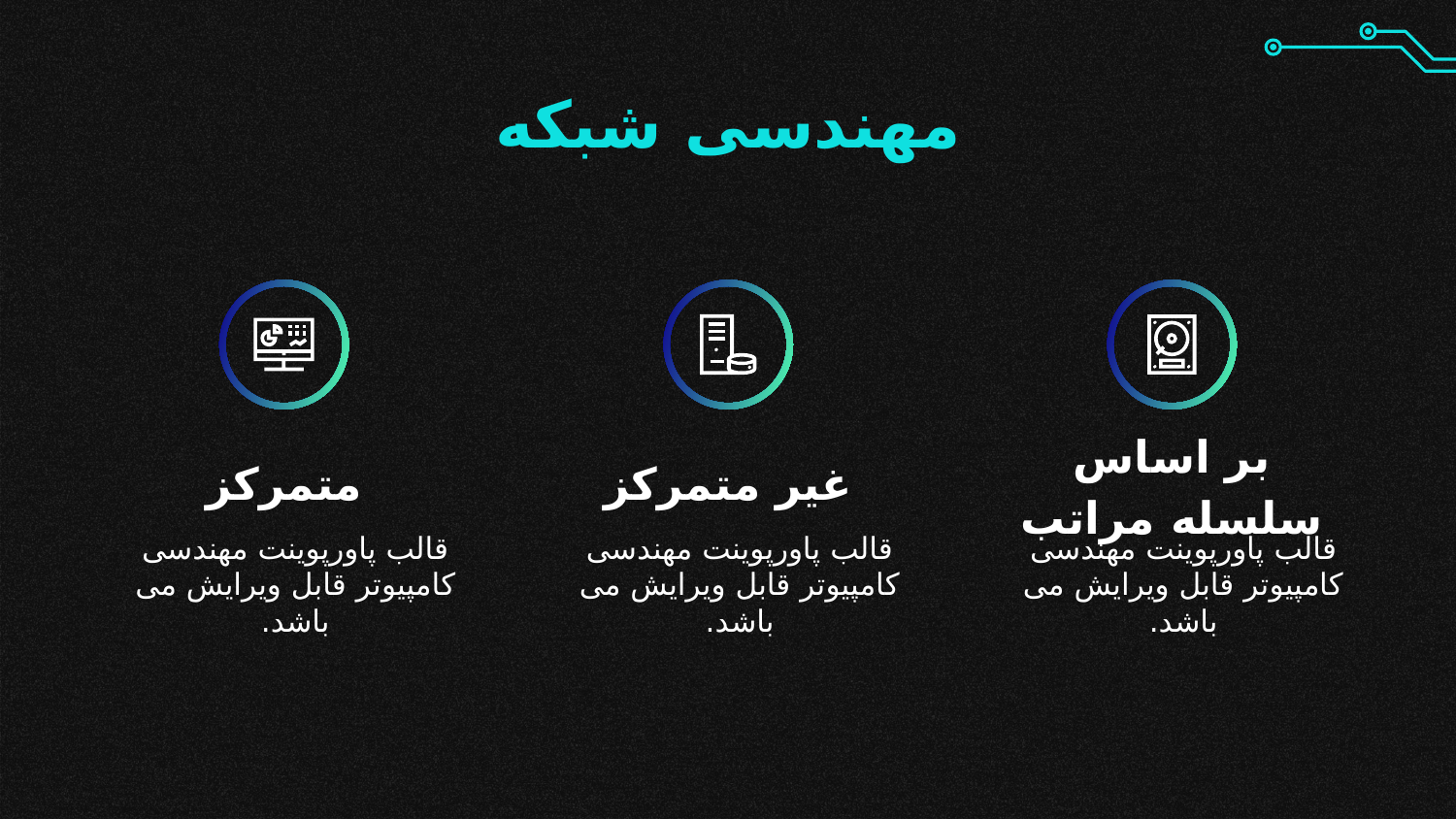

مهندسی شبکه

# متمرکز
غیر متمرکز
بر اساس سلسله مراتب
قالب پاورپوینت مهندسی کامپیوتر قابل ویرایش می باشد.
قالب پاورپوینت مهندسی کامپیوتر قابل ویرایش می باشد.
قالب پاورپوینت مهندسی کامپیوتر قابل ویرایش می باشد.